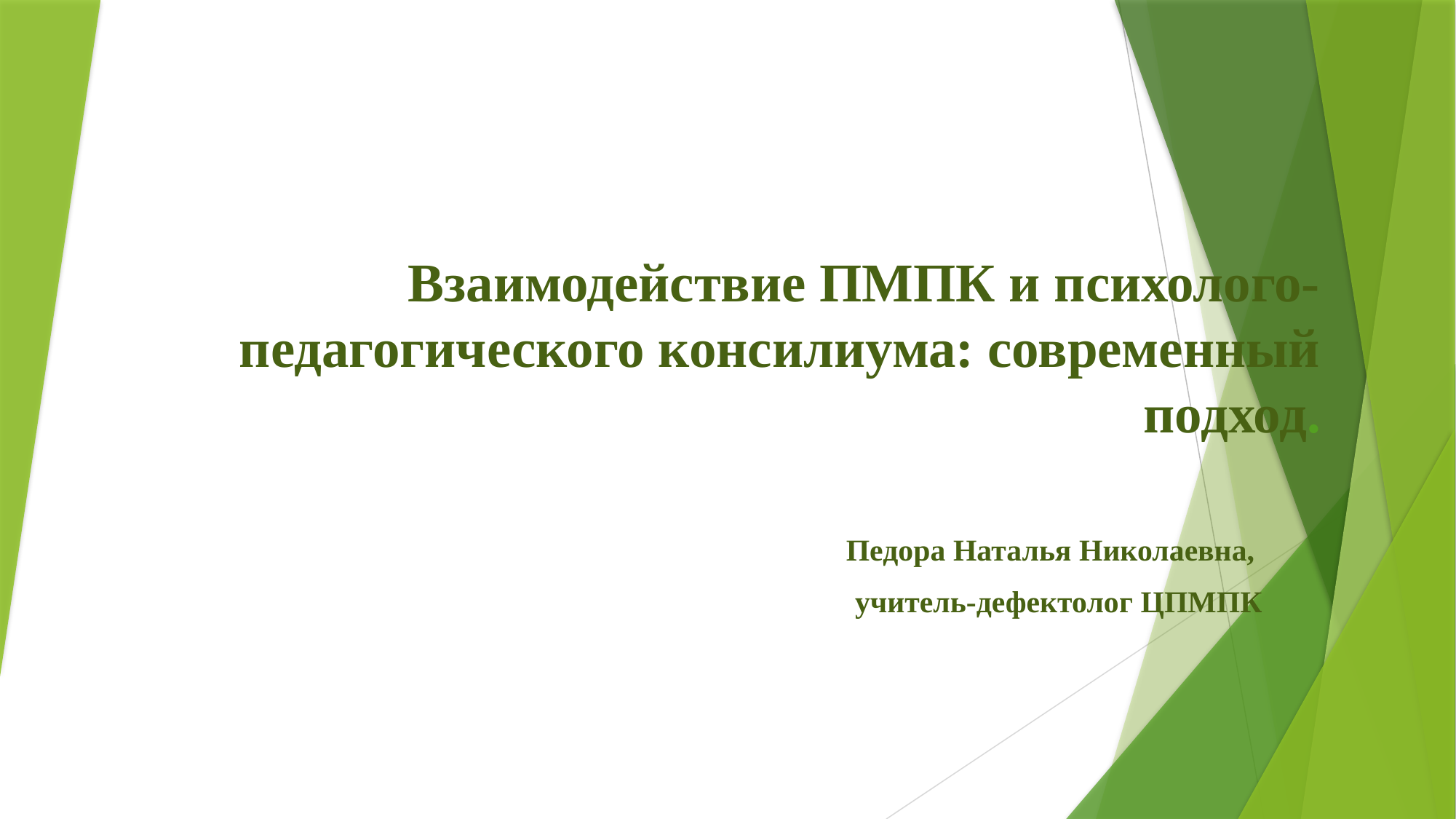

# Взаимодействие ПМПК и психолого-педагогического консилиума: современный подход.
Педора Наталья Николаевна,
учитель-дефектолог ЦПМПК